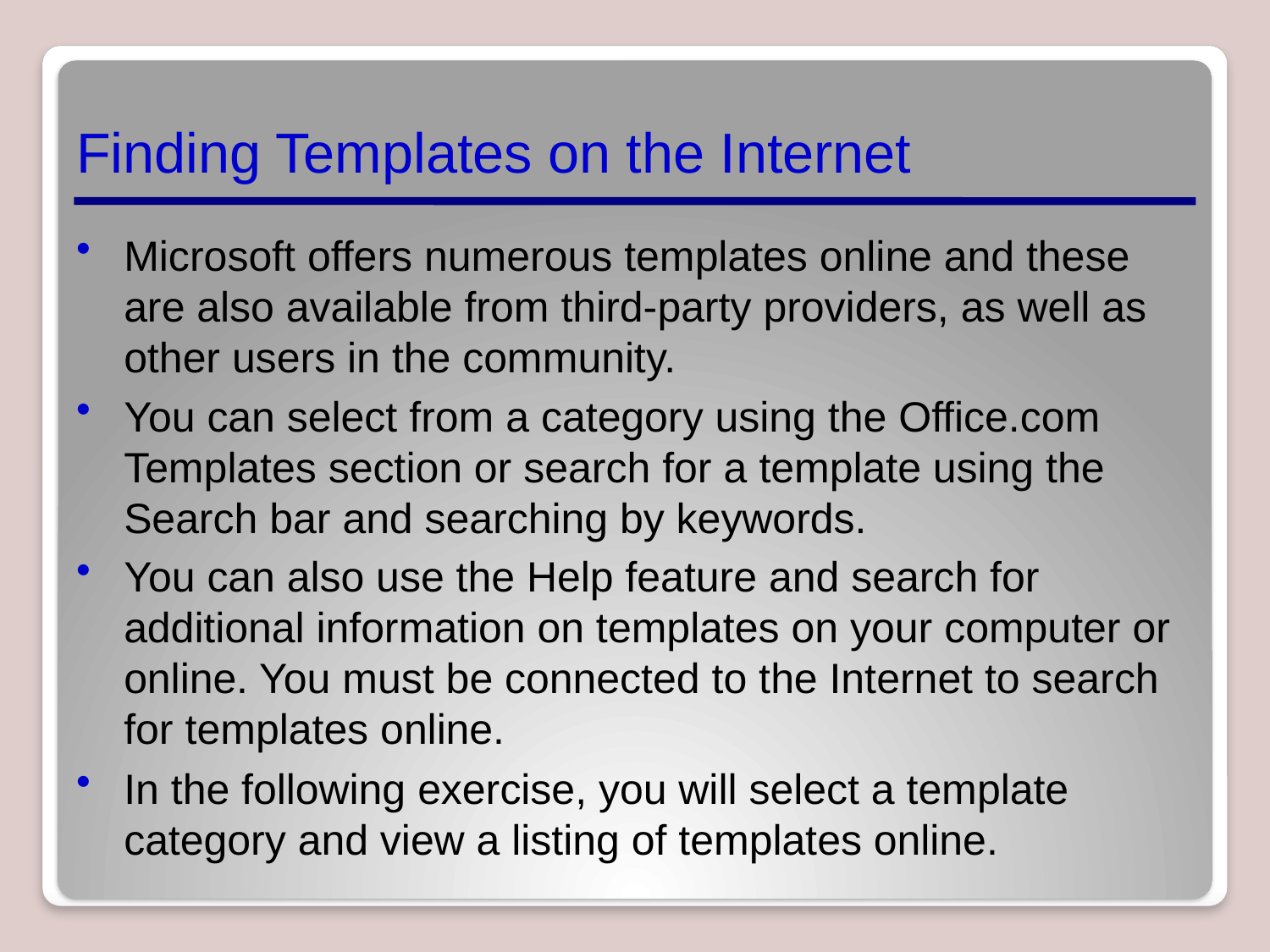

# Finding Templates on the Internet
Microsoft offers numerous templates online and these are also available from third-party providers, as well as other users in the community.
You can select from a category using the Office.com Templates section or search for a template using the Search bar and searching by keywords.
You can also use the Help feature and search for additional information on templates on your computer or online. You must be connected to the Internet to search for templates online.
In the following exercise, you will select a template category and view a listing of templates online.